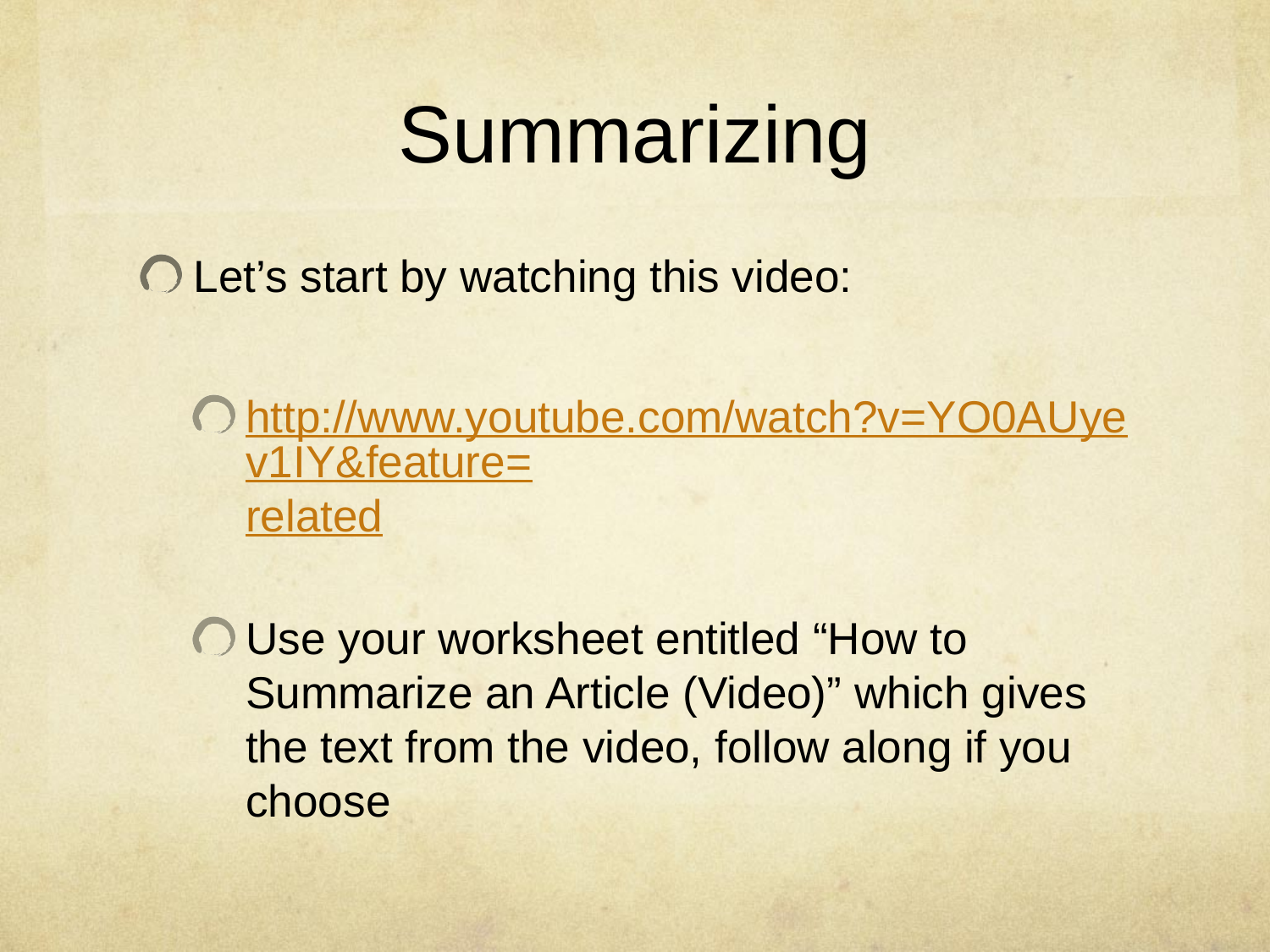

# Summarizing
Let’s start by watching this video:

http://www.youtube.com/watch?v=YO0AUyev1IY&feature=related

Use your worksheet entitled “How to Summarize an Article (Video)” which gives the text from the video, follow along if you choose